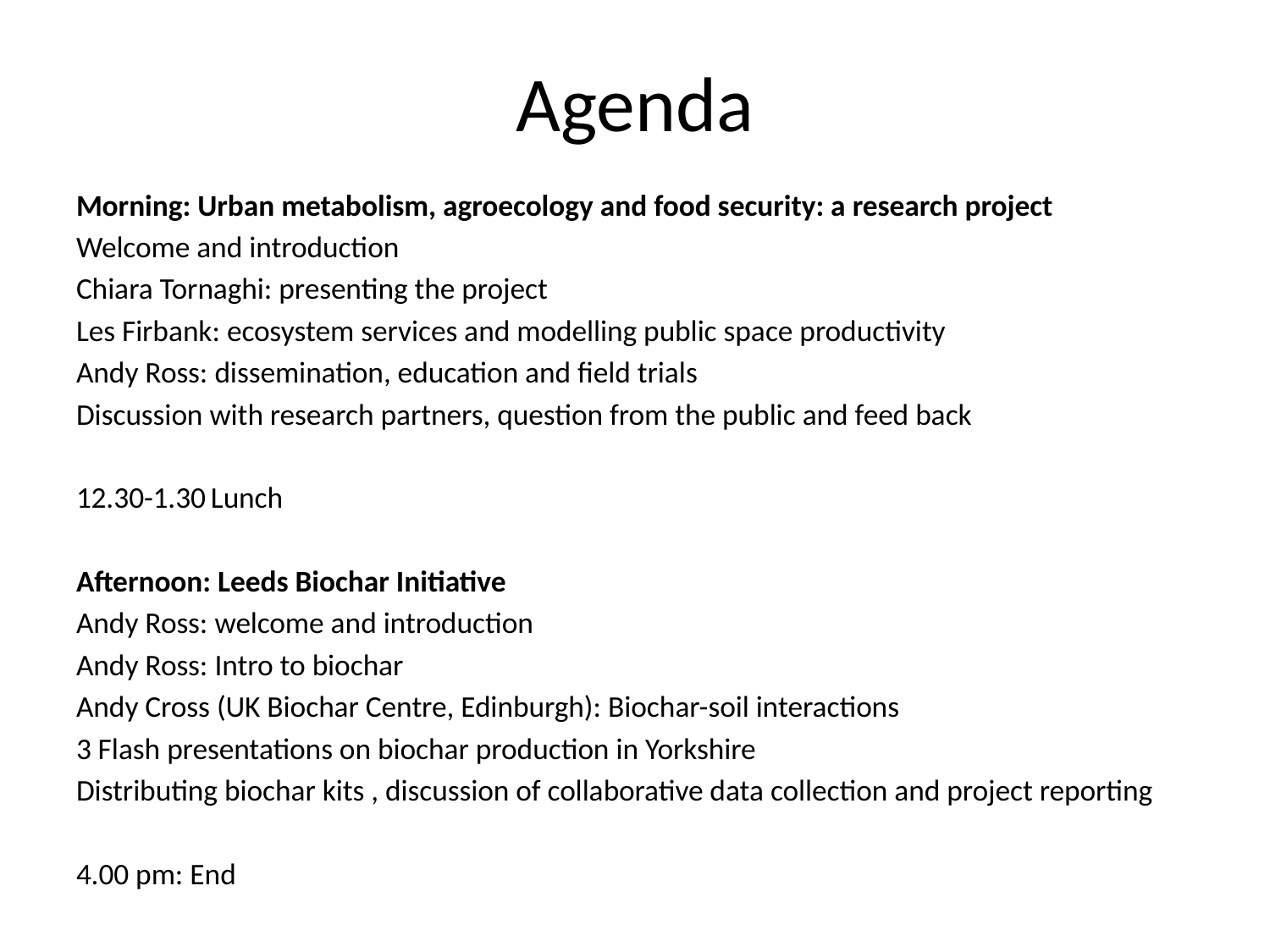

# Agenda
Morning: Urban metabolism, agroecology and food security: a research project
Welcome and introduction
Chiara Tornaghi: presenting the project
Les Firbank: ecosystem services and modelling public space productivity
Andy Ross: dissemination, education and field trials
Discussion with research partners, question from the public and feed back

12.30-1.30	Lunch

Afternoon: Leeds Biochar Initiative
Andy Ross: welcome and introduction
Andy Ross: Intro to biochar
Andy Cross (UK Biochar Centre, Edinburgh): Biochar-soil interactions
3 Flash presentations on biochar production in Yorkshire
Distributing biochar kits , discussion of collaborative data collection and project reporting

4.00 pm: End